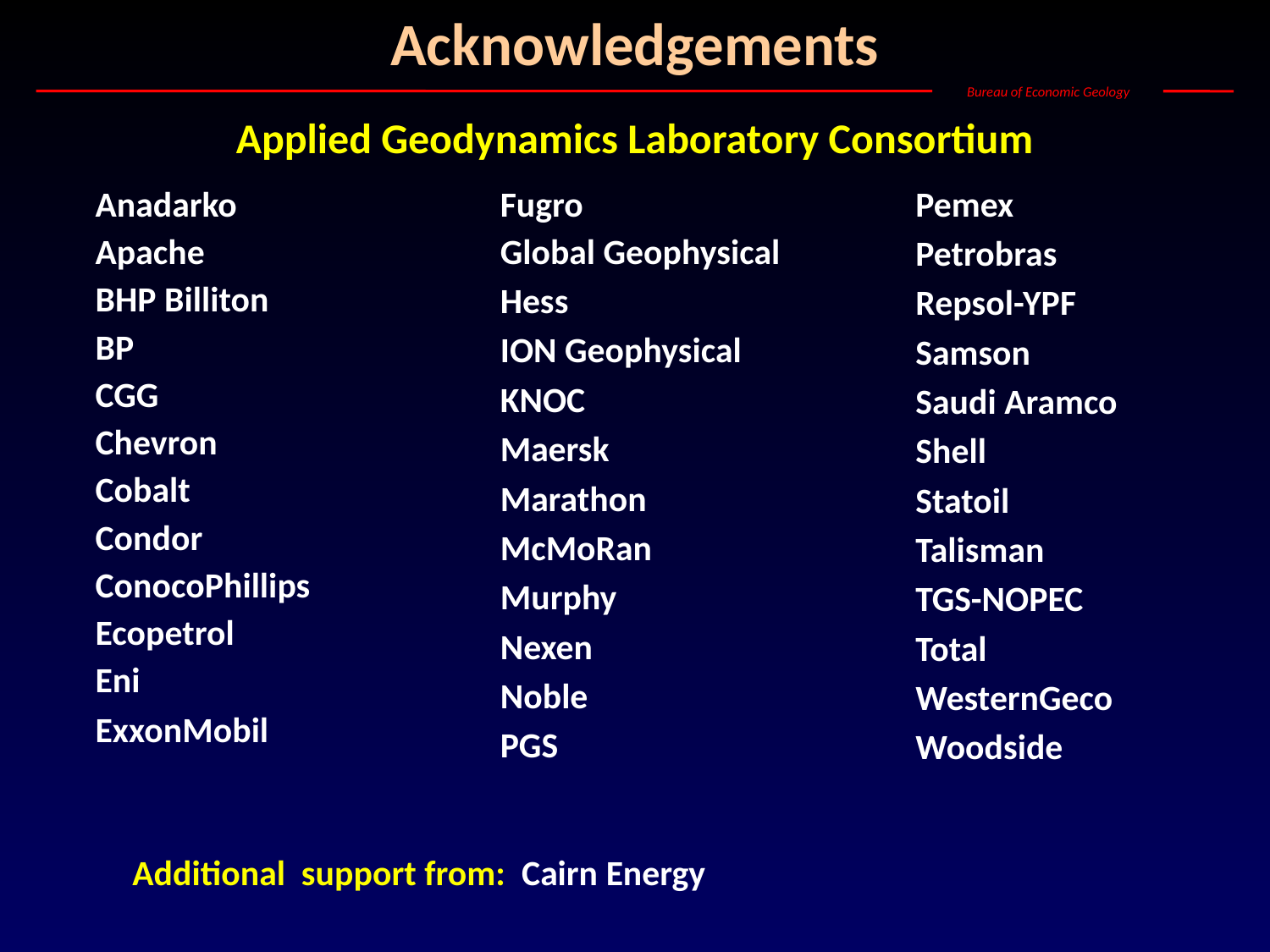

Acknowledgements
Bureau of Economic Geology

Applied Geodynamics Laboratory Consortium
Anadarko
Apache
BHP Billiton
BP
CGG
Chevron
Cobalt
Condor
ConocoPhillips
Ecopetrol
Eni
ExxonMobil
Fugro
Global Geophysical
Hess
ION Geophysical
KNOC
Maersk
Marathon
McMoRan
Murphy
Nexen
Noble
PGS
Pemex
Petrobras
Repsol-YPF
Samson
Saudi Aramco
Shell
Statoil
Talisman
TGS-NOPEC
Total
WesternGeco
Woodside
Additional  support from:  Cairn Energy